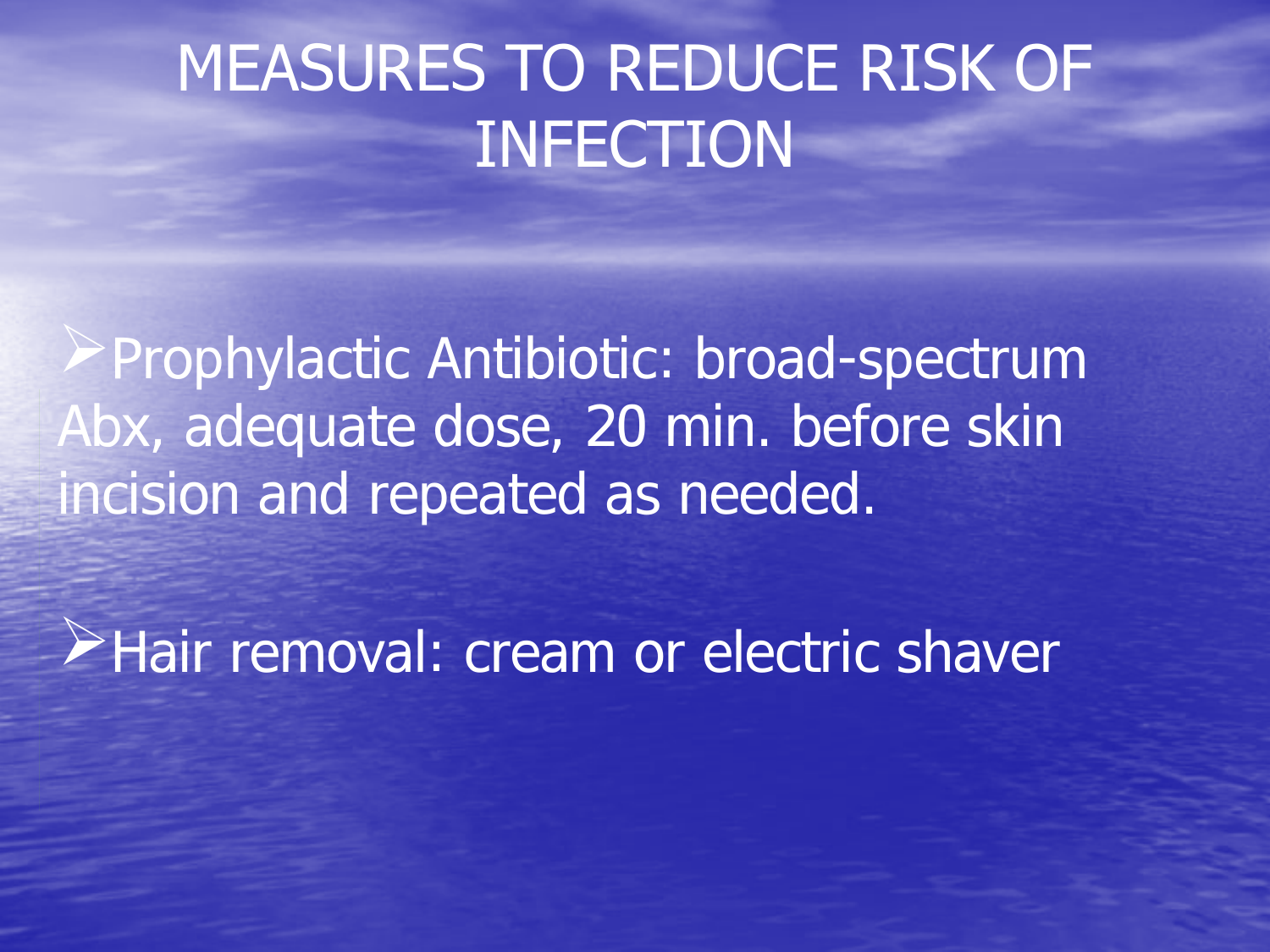

# MEASURES TO REDUCE RISK OF INFECTION
Prophylactic Antibiotic: broad-spectrum Abx, adequate dose, 20 min. before skin incision and repeated as needed.

Hair removal: cream or electric shaver